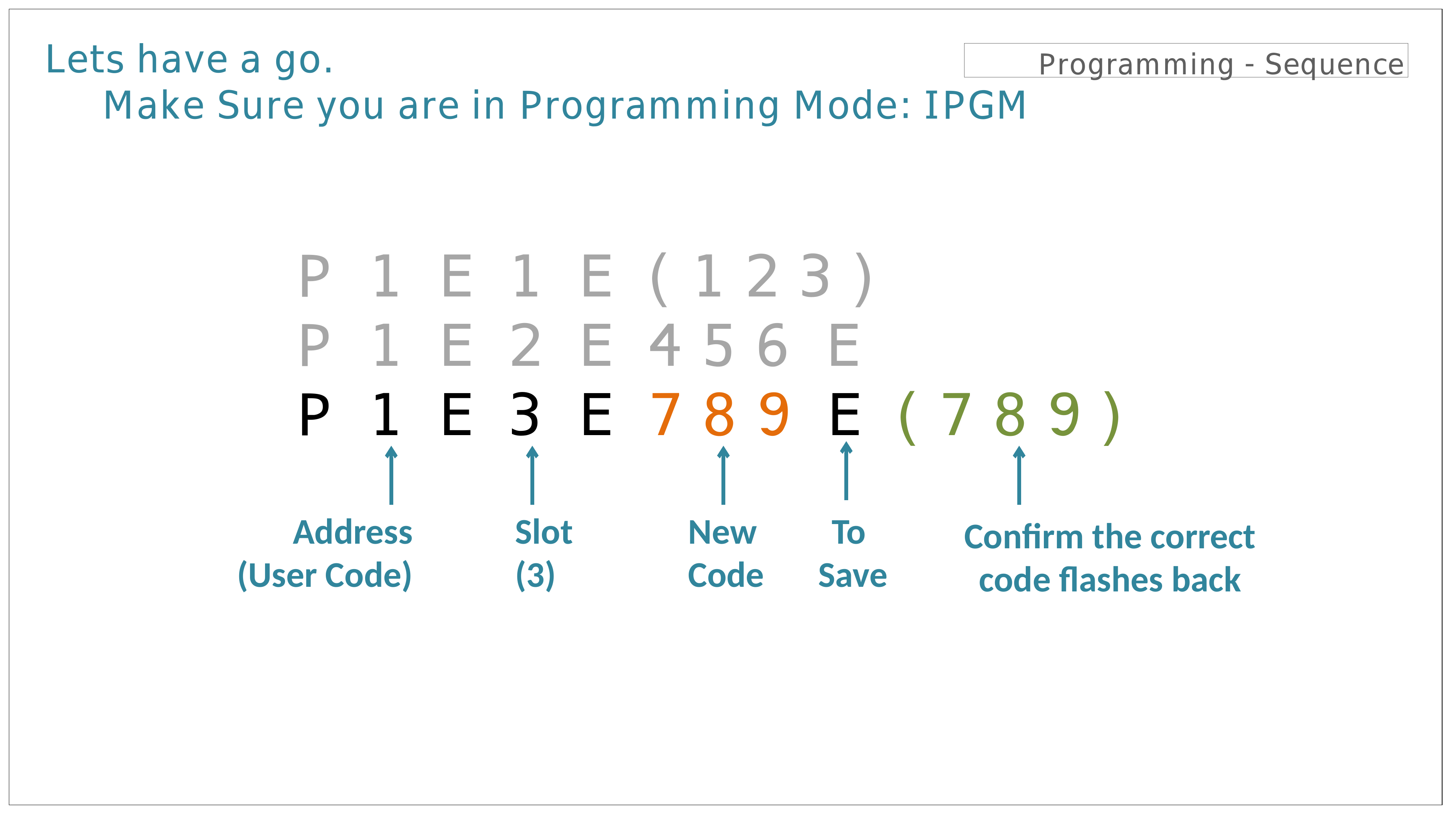

Lets have a go.
	Make Sure you are in Programming Mode: IPGM
Programming - Sequence
P  1  E  1  E  ( 1 2 3 )
P  1  E  2  E  4 5 6  E
P  1  E  3  E  7 8 9  E  ( 7 8 9 )

Address
(User Code)
Slot
(3)
New Code
To
Save
Confirm the correct code flashes back